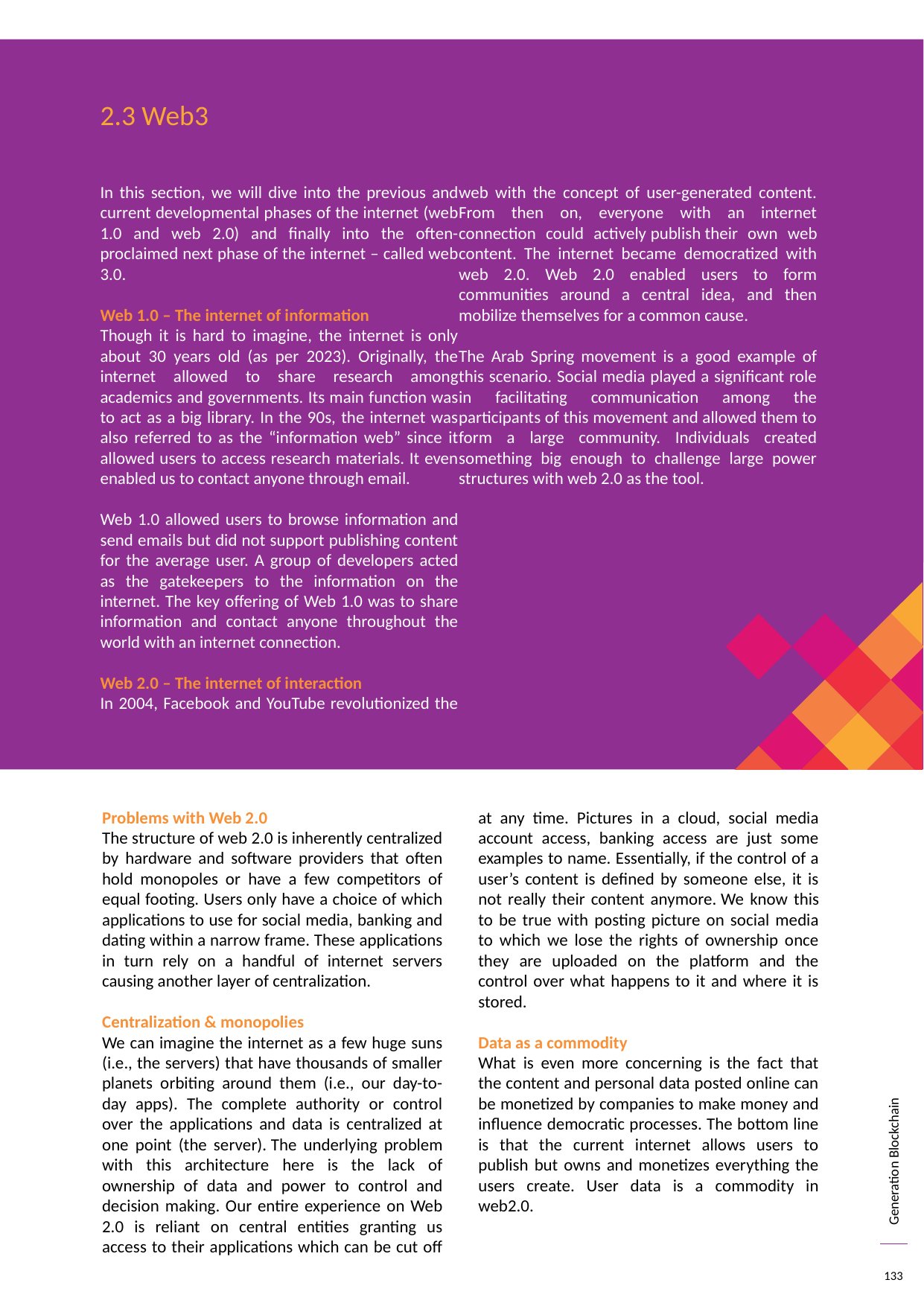

2.3 Web3
In this section, we will dive into the previous and current developmental phases of the internet (web 1.0 and web 2.0) and finally into the often-proclaimed next phase of the internet – called web 3.0.
Web 1.0 – The internet of information
Though it is hard to imagine, the internet is only about 30 years old (as per 2023). Originally, the internet allowed to share research among academics and governments. Its main function was to act as a big library. In the 90s, the internet was also referred to as the “information web” since it allowed users to access research materials. It even enabled us to contact anyone through email.

Web 1.0 allowed users to browse information and send emails but did not support publishing content for the average user. A group of developers acted as the gatekeepers to the information on the internet. The key offering of Web 1.0 was to share information and contact anyone throughout the world with an internet connection.

Web 2.0 – The internet of interaction
In 2004, Facebook and YouTube revolutionized the web with the concept of user-generated content. From then on, everyone with an internet connection could actively publish their own web content. The internet became democratized with web 2.0. Web 2.0 enabled users to form communities around a central idea, and then mobilize themselves for a common cause.

The Arab Spring movement is a good example of this scenario. Social media played a significant role in facilitating communication among the participants of this movement and allowed them to form a large community. Individuals created something big enough to challenge large power structures with web 2.0 as the tool.

Problems with Web 2.0
The structure of web 2.0 is inherently centralized by hardware and software providers that often hold monopoles or have a few competitors of equal footing. Users only have a choice of which applications to use for social media, banking and dating within a narrow frame. These applications in turn rely on a handful of internet servers causing another layer of centralization.

Centralization & monopolies
We can imagine the internet as a few huge suns (i.e., the servers) that have thousands of smaller planets orbiting around them (i.e., our day-to-day apps). The complete authority or control over the applications and data is centralized at one point (the server). The underlying problem with this architecture here is the lack of ownership of data and power to control and decision making. Our entire experience on Web 2.0 is reliant on central entities granting us access to their applications which can be cut off at any time. Pictures in a cloud, social media account access, banking access are just some examples to name. Essentially, if the control of a user’s content is defined by someone else, it is not really their content anymore. We know this to be true with posting picture on social media to which we lose the rights of ownership once they are uploaded on the platform and the control over what happens to it and where it is stored.

Data as a commodity
What is even more concerning is the fact that the content and personal data posted online can be monetized by companies to make money and influence democratic processes. The bottom line is that the current internet allows users to publish but owns and monetizes everything the users create. User data is a commodity in web2.0.

133